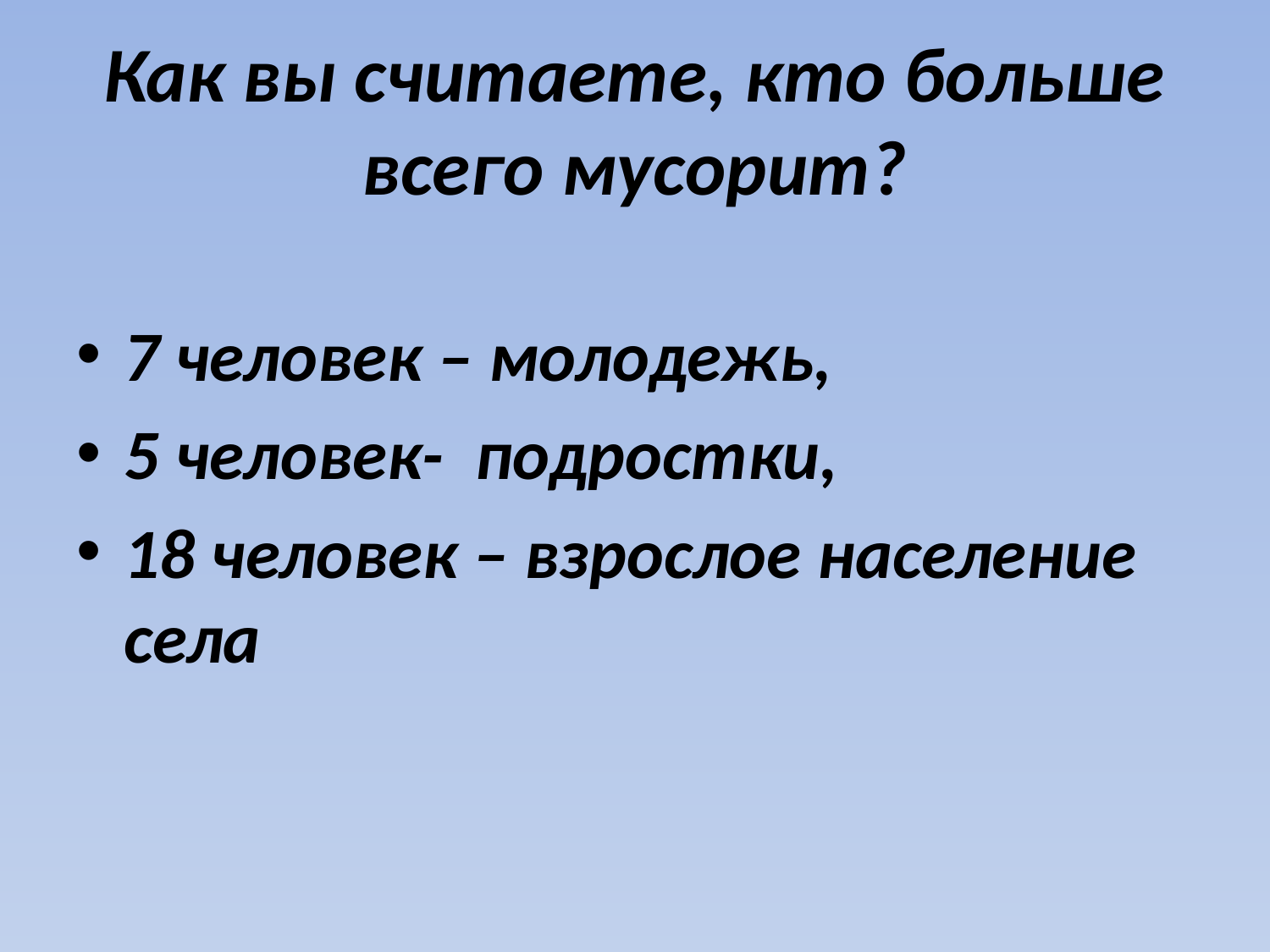

# Как вы считаете, кто больше всего мусорит?

7 человек – молодежь,
5 человек-  подростки,
18 человек – взрослое население села